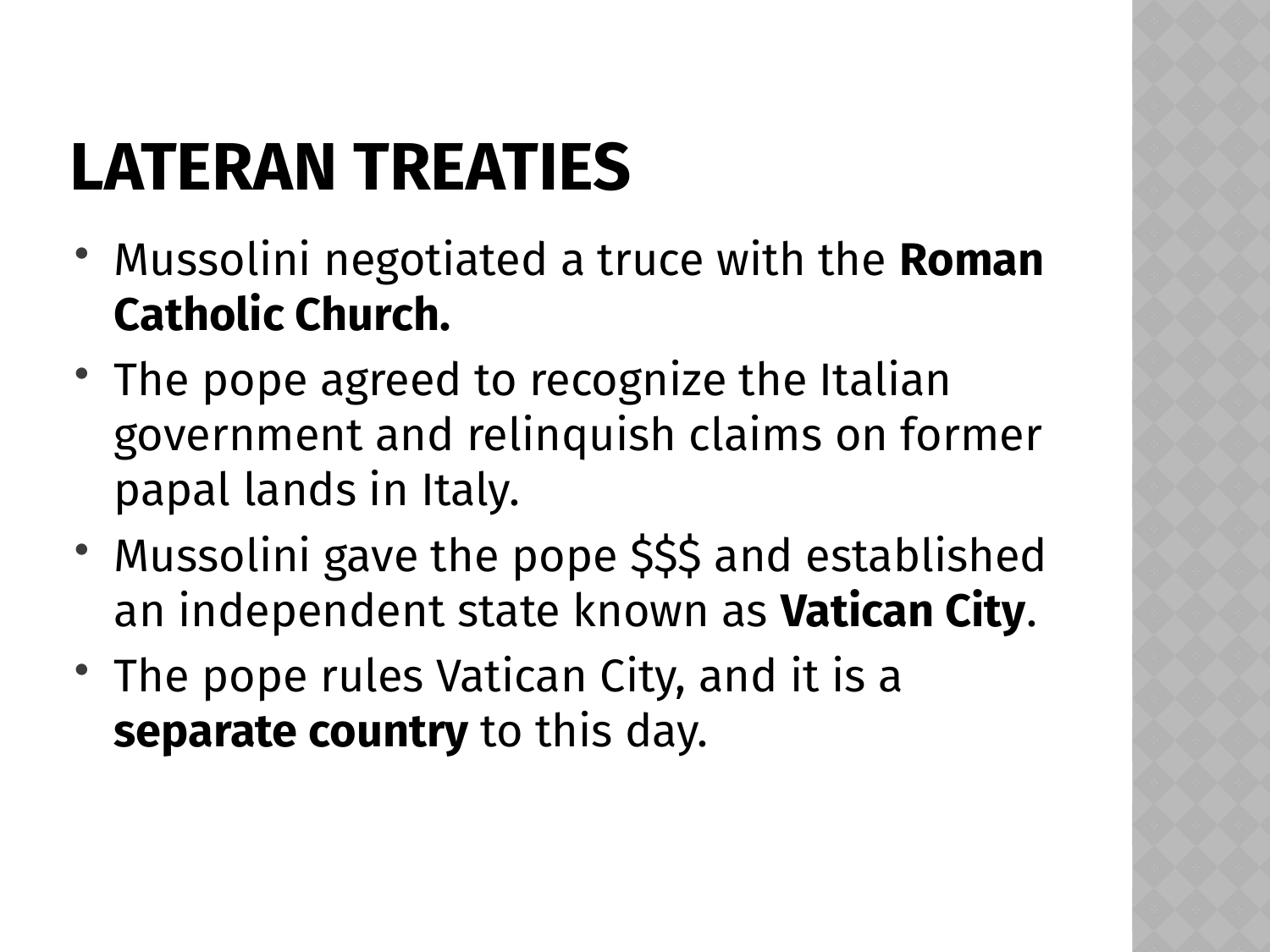

# Lateran treaties
Mussolini negotiated a truce with the Roman Catholic Church.
The pope agreed to recognize the Italian government and relinquish claims on former papal lands in Italy.
Mussolini gave the pope $$$ and established an independent state known as Vatican City.
The pope rules Vatican City, and it is a separate country to this day.